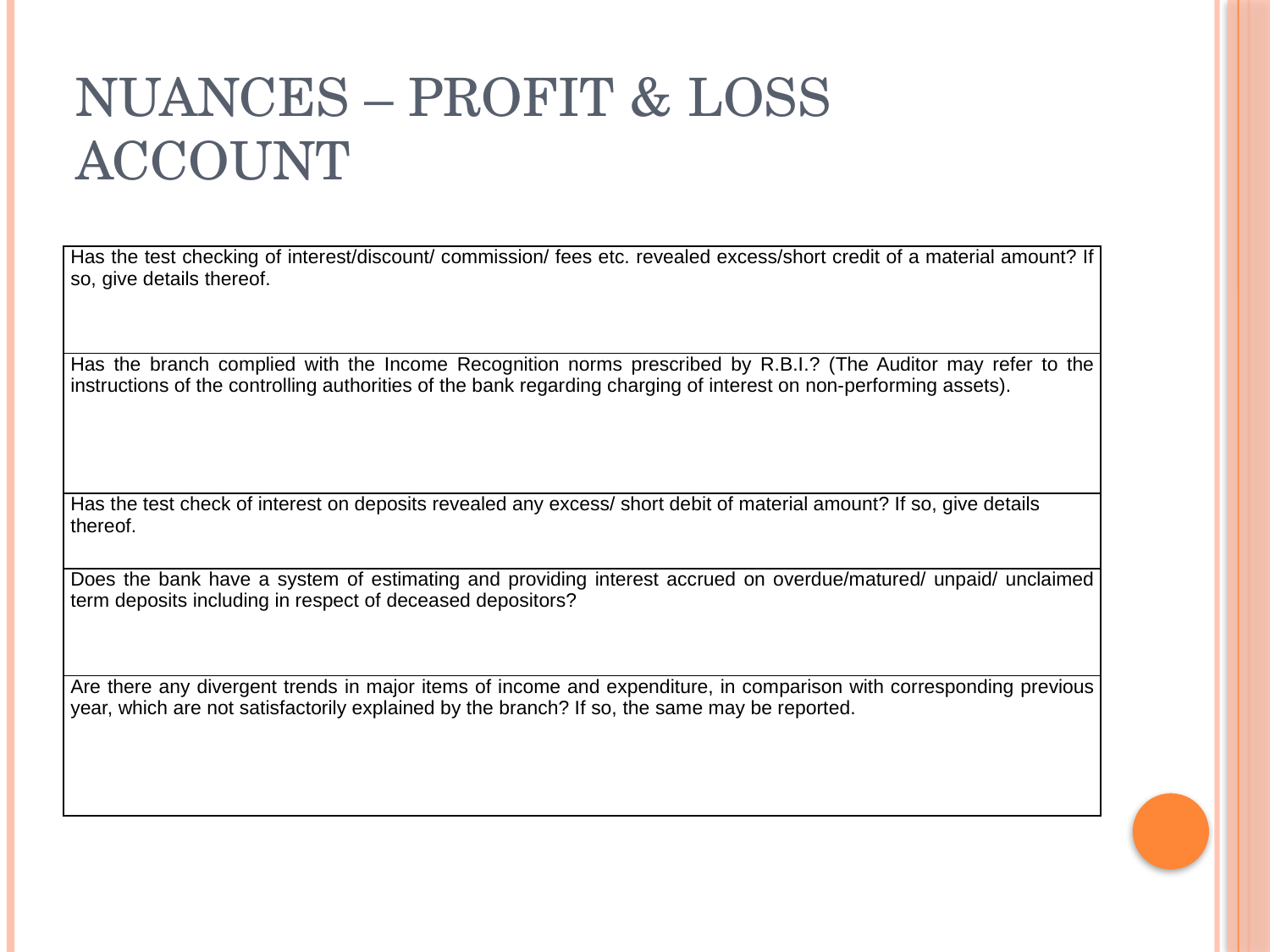

# Nuances – Profit & Loss Account
| Has the test checking of interest/discount/ commission/ fees etc. revealed excess/short credit of a material amount? If so, give details thereof. |
| --- |
| Has the branch complied with the Income Recognition norms prescribed by R.B.I.? (The Auditor may refer to the instructions of the controlling authorities of the bank regarding charging of interest on non-performing assets). |
| Has the test check of interest on deposits revealed any excess/ short debit of material amount? If so, give details thereof. |
| Does the bank have a system of estimating and providing interest accrued on overdue/matured/ unpaid/ unclaimed term deposits including in respect of deceased depositors? |
| Are there any divergent trends in major items of income and expenditure, in comparison with corresponding previous year, which are not satisfactorily explained by the branch? If so, the same may be reported. |